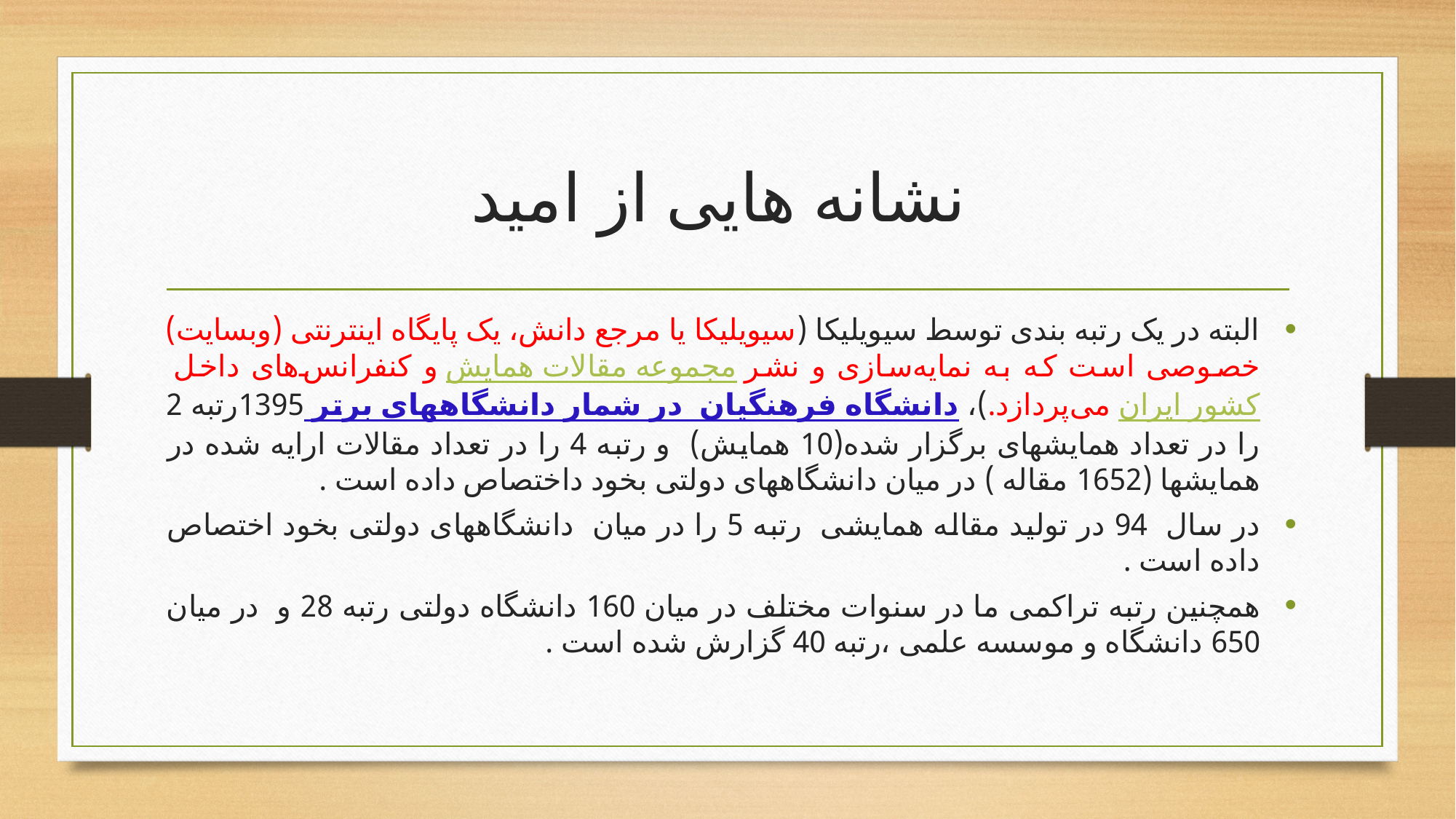

# نشانه هایی از امید
البته در یک رتبه بندی توسط سیویلیکا (سیویلیکا یا مرجع دانش، یک پایگاه اینترنتی (وبسایت) خصوصی است که به نمایه‌سازی و نشر مجموعه مقالات همایش و کنفرانس‌های داخل کشور ایران می‌پردازد.)، دانشگاه فرهنگیان  در شمار دانشگاههای برتر 1395رتبه 2 را در تعداد همایشهای برگزار شده(10 همایش)  و رتبه 4 را در تعداد مقالات ارایه شده در همایشها (1652 مقاله ) در میان دانشگاههای دولتی بخود داختصاص داده است .
در سال  94 در تولید مقاله همایشی  رتبه 5 را در میان  دانشگاههای دولتی بخود اختصاص داده است .
همچنین رتبه تراکمی ما در سنوات مختلف در میان 160 دانشگاه دولتی رتبه 28 و  در میان 650 دانشگاه و موسسه علمی ،رتبه 40 گزارش شده است .